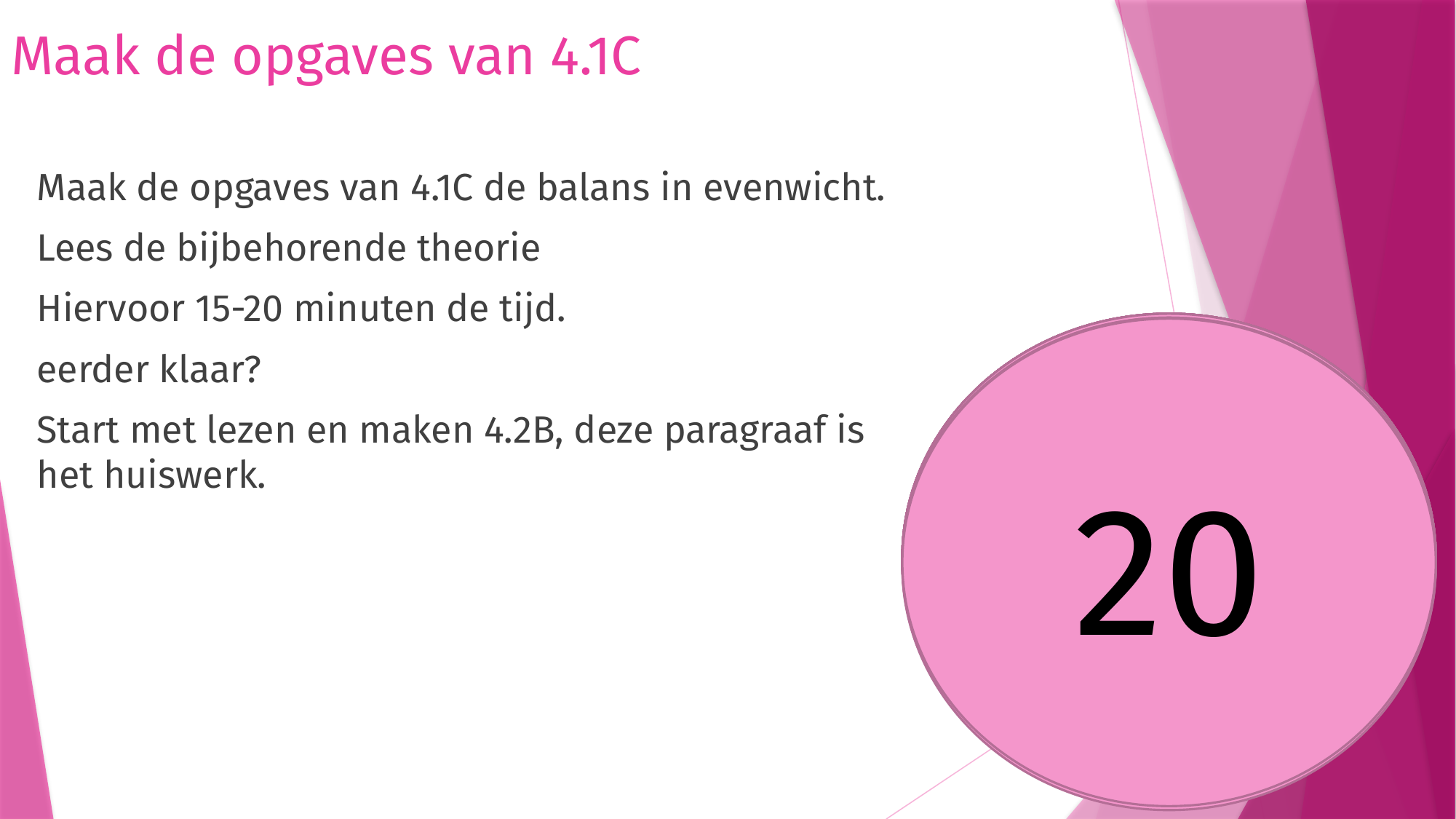

# Maak de opgaves van 4.1C
Maak de opgaves van 4.1C de balans in evenwicht.
Lees de bijbehorende theorie
Hiervoor 15-20 minuten de tijd.
eerder klaar?
Start met lezen en maken 4.2B, deze paragraaf is het huiswerk.

13
9
10
8
5
6
7
4
3
1
2
12
15
14
11
20
18
17
16
19